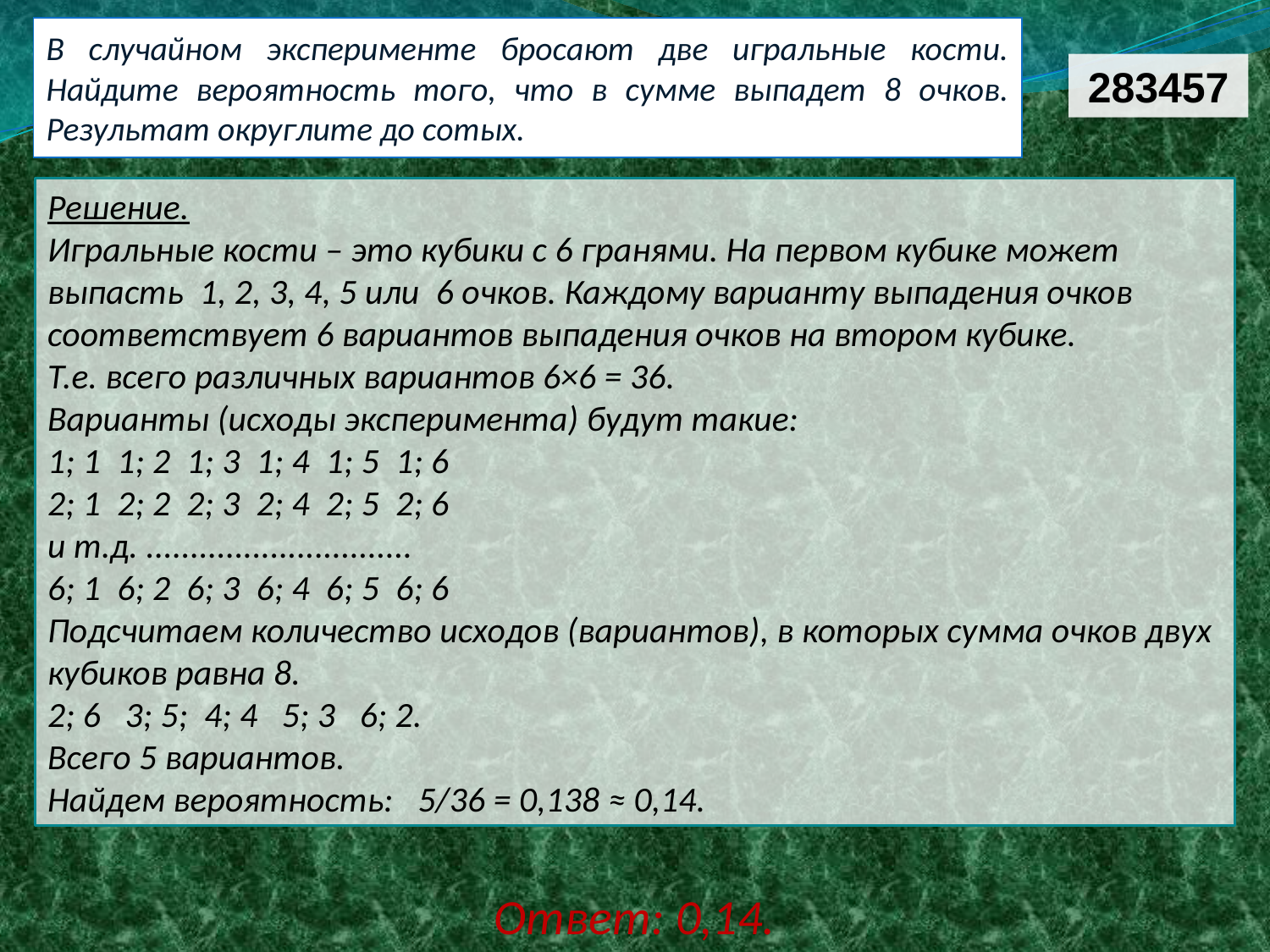

В случайном эксперименте бросают две игральные кости. Найдите вероятность того, что в сумме выпадет 8 очков. Результат округлите до сотых.
283457
Решение.
Игральные кости – это кубики с 6 гранями. На первом кубике может выпасть  1, 2, 3, 4, 5 или  6 очков. Каждому варианту выпадения очков соответствует 6 вариантов выпадения очков на втором кубике.
Т.е. всего различных вариантов 6×6 = 36.
Варианты (исходы эксперимента) будут такие:
1; 1  1; 2  1; 3  1; 4  1; 5  1; 6
2; 1  2; 2  2; 3  2; 4  2; 5  2; 6
и т.д. ..............................
6; 1  6; 2  6; 3  6; 4  6; 5  6; 6
Подсчитаем количество исходов (вариантов), в которых сумма очков двух кубиков равна 8.
2; 6   3; 5;  4; 4   5; 3   6; 2.
Всего 5 вариантов.
Найдем вероятность:   5/36 = 0,138 ≈ 0,14.
Ответ: 0,14.